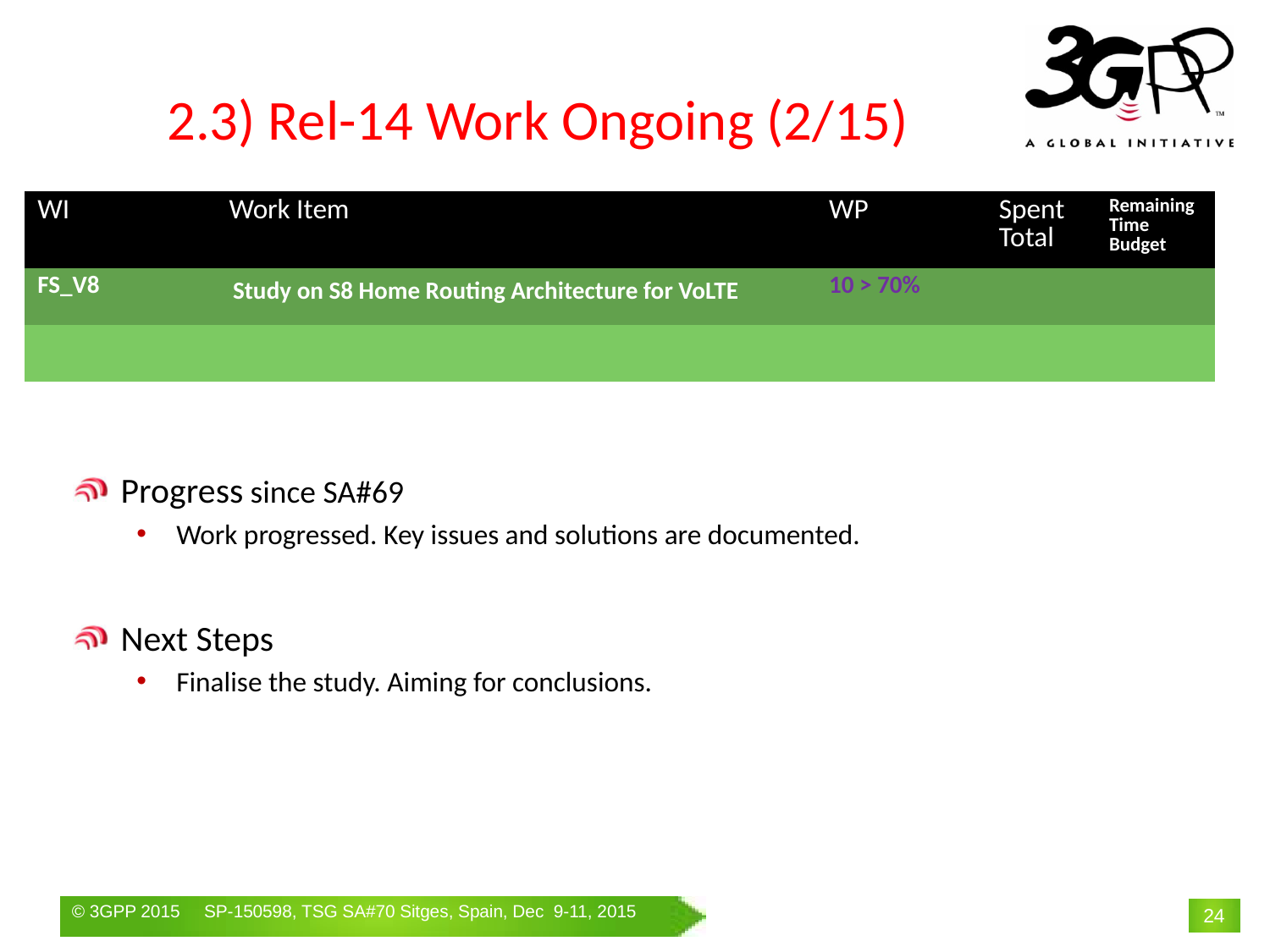

# 2.3) Rel-14 Work Ongoing (2/15)
| WI | Work Item | WP | Spent Total | Remaining Time Budget |
| --- | --- | --- | --- | --- |
| FS\_V8 | Study on S8 Home Routing Architecture for VoLTE | 10 > 70% |  |  |
|  |  |  |  |  |
Progress since SA#69
Work progressed. Key issues and solutions are documented.

Next Steps
Finalise the study. Aiming for conclusions.